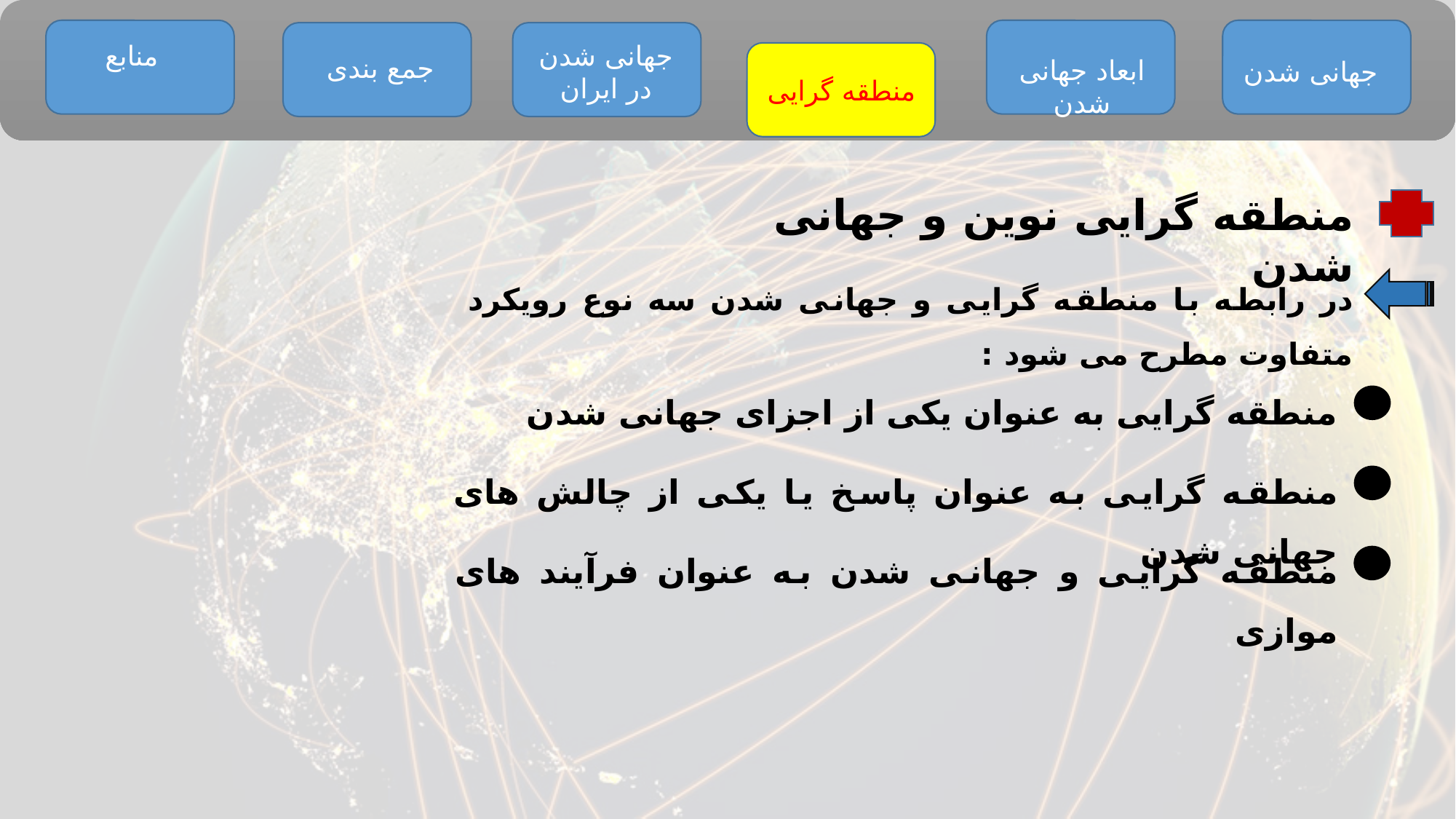

منابع
جهانی شدن در ایران

جمع بندی
ابعاد جهانی شدن
جهانی شدن
منطقه گرایی
منطقه گرایی نوین و جهانی شدن

در رابطه با منطقه گرایی و جهانی شدن سه نوع رویکرد متفاوت مطرح می شود :

منطقه گرایی به عنوان یکی از اجزای جهانی شدن

منطقه گرایی به عنوان پاسخ یا یکی از چالش های جهانی شدن

منطقه گرایی و جهانی شدن به عنوان فرآیند های موازی